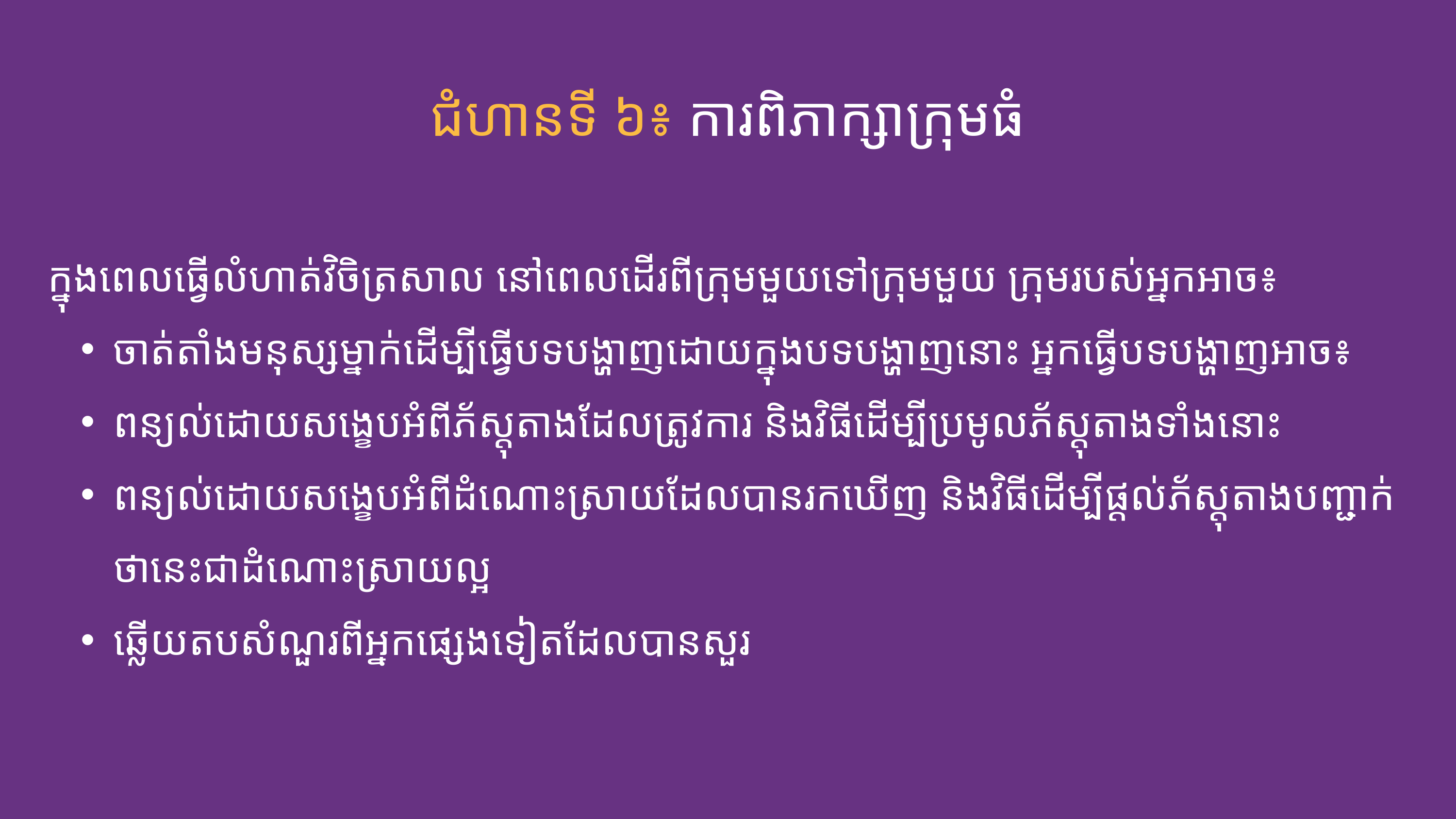

ជំហានទី ៦៖ ការពិភាក្សា​ក្រុមធំ
ក្នុង​ពេល​ធ្វើ​លំហាត់​វិចិត្រ​សាល នៅពេលដើរ​ពីក្រុមមួយ​ទៅក្រុមមួយ ក្រុម​របស់​អ្នកអាច​៖​
ចាត់​តាំង​មនុស្សម្នាក់​ដើម្បីធ្វើ​បទបង្ហាញ​ដោយក្នុង​បទបង្ហាញ​នោះ អ្នក​ធ្វើ​បទបង្ហាញ​អាច៖​
ពន្យល់ដោយ​សង្ខេប​អំពីភ័ស្តុ​តាងដែល​ត្រូវការ និង​វិធីដើម្បីប្រមូល​ភ័ស្តុ​តាង​ទាំងនោះ
ពន្យល់​ដោយសង្ខេប​អំពីដំណោះស្រាយដែល​បានរកឃើញ និងវិធី​ដើម្បីផ្ដល់​ភ័ស្តុ​តាង​បញ្ជាក់​ថានេះជាដំណោះស្រាយ​ល្អ
ឆ្លើយតបសំណួរ​ពីអ្នក​ផ្សេងទៀត​ដែល​បាន​សួរ​